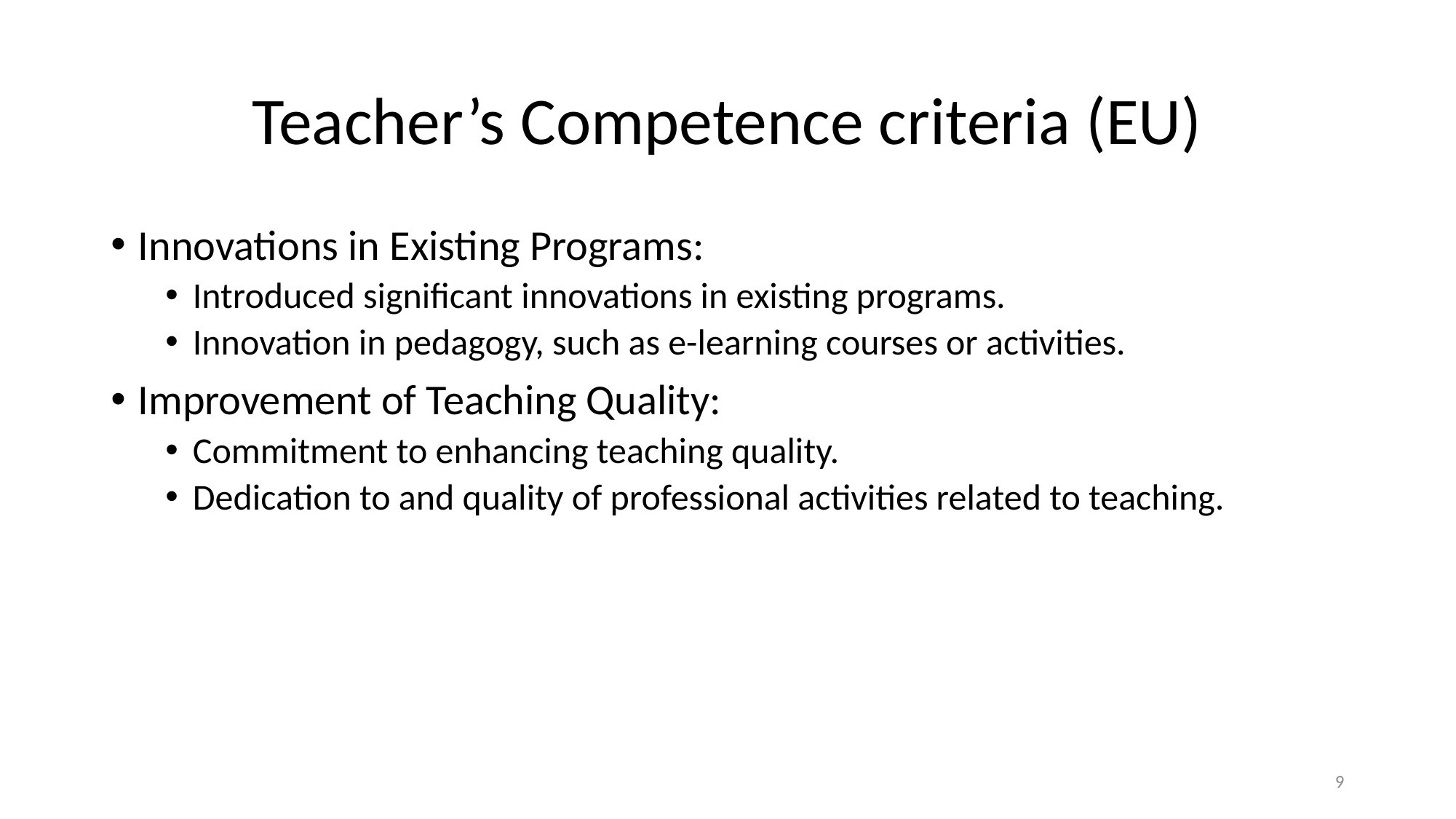

# Teacher’s Competence criteria (EU)
Innovations in Existing Programs:
Introduced significant innovations in existing programs.
Innovation in pedagogy, such as e-learning courses or activities.
Improvement of Teaching Quality:
Commitment to enhancing teaching quality.
Dedication to and quality of professional activities related to teaching.
9